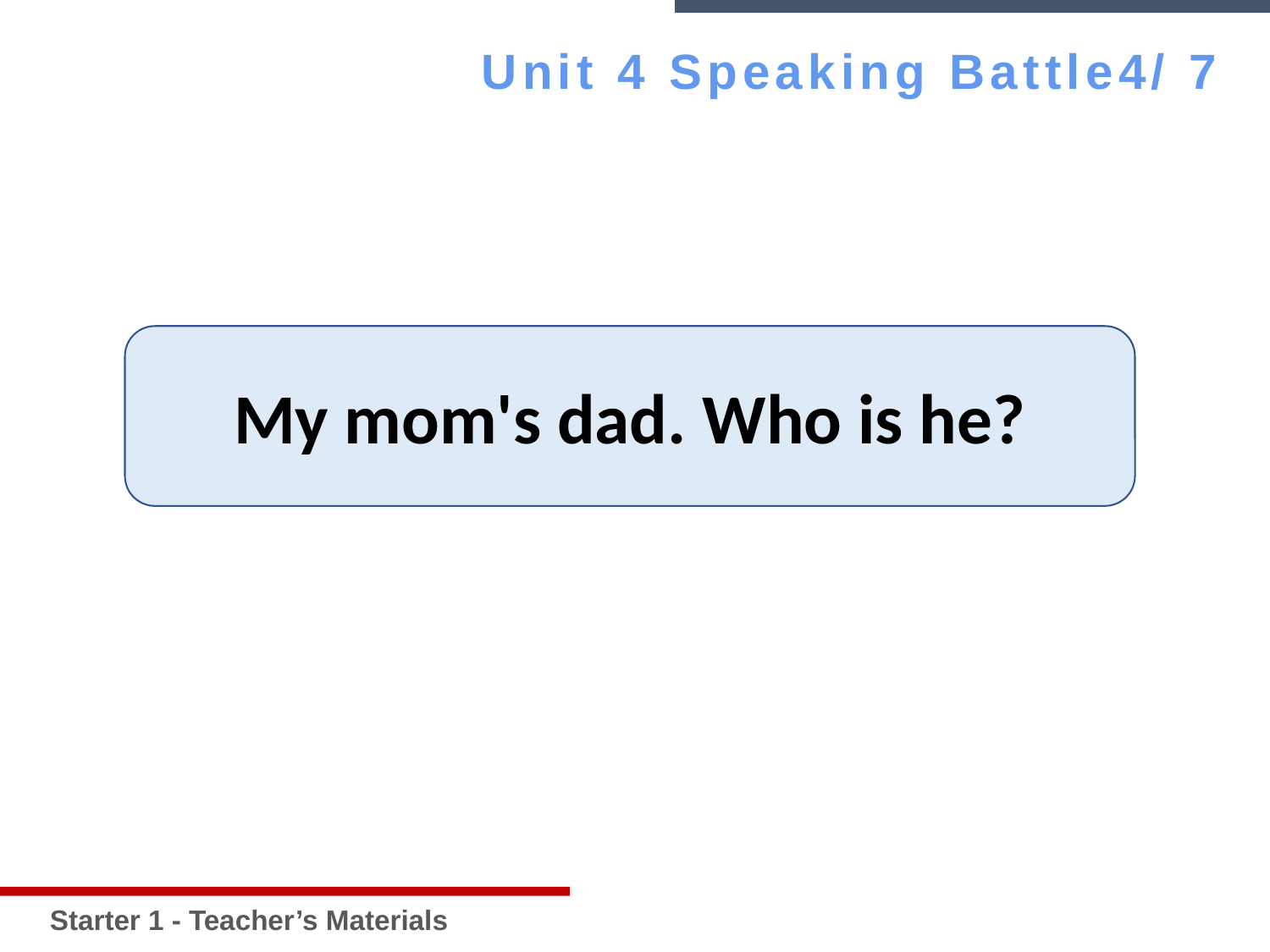

Starter 1 - Teacher’s Materials
Unit 4 Speaking Battle4/ 7
My mom's dad. Who is he?